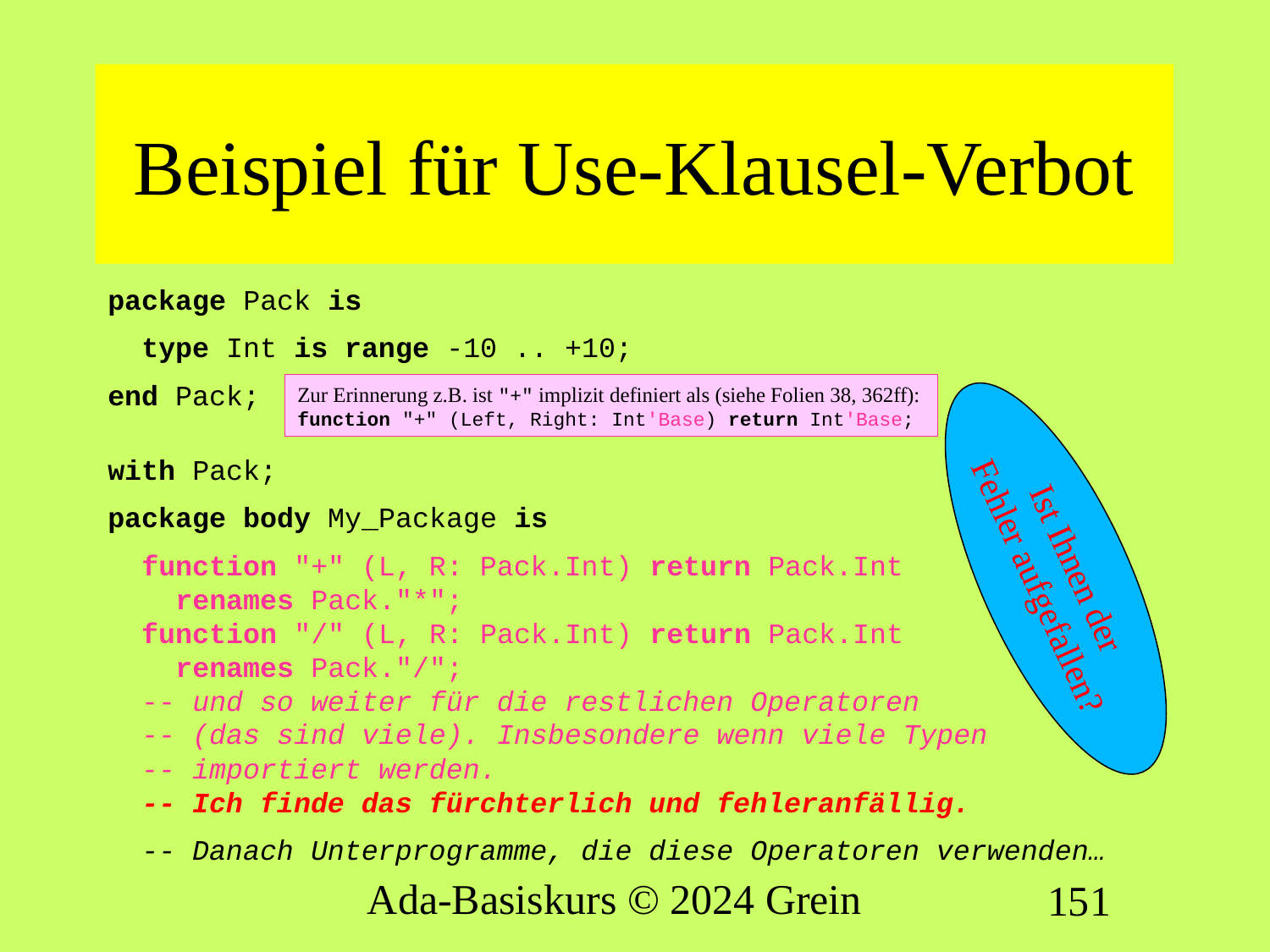

# Beispiel für Use-Klausel-Verbot
package Pack is
  type Int is range -10 .. +10;
end Pack;

with Pack;
package body My_Package is
  function "+" (L, R: Pack.Int) return Pack.Int
    renames Pack."*";
  function "/" (L, R: Pack.Int) return Pack.Int
    renames Pack."/";
  -- und so weiter für die restlichen Operatoren
  -- (das sind viele). Insbesondere wenn viele Typen
  -- importiert werden.
  -- Ich finde das fürchterlich und fehleranfällig.
  -- Danach Unterprogramme, die diese Operatoren verwenden…
Zur Erinnerung z.B. ist "+" implizit definiert als (siehe Folien 38, 362ff):
function "+" (Left, Right: Int'Base) return Int'Base;
Ist Ihnen der Fehler aufgefallen?
Ada-Basiskurs © 2024 Grein
151